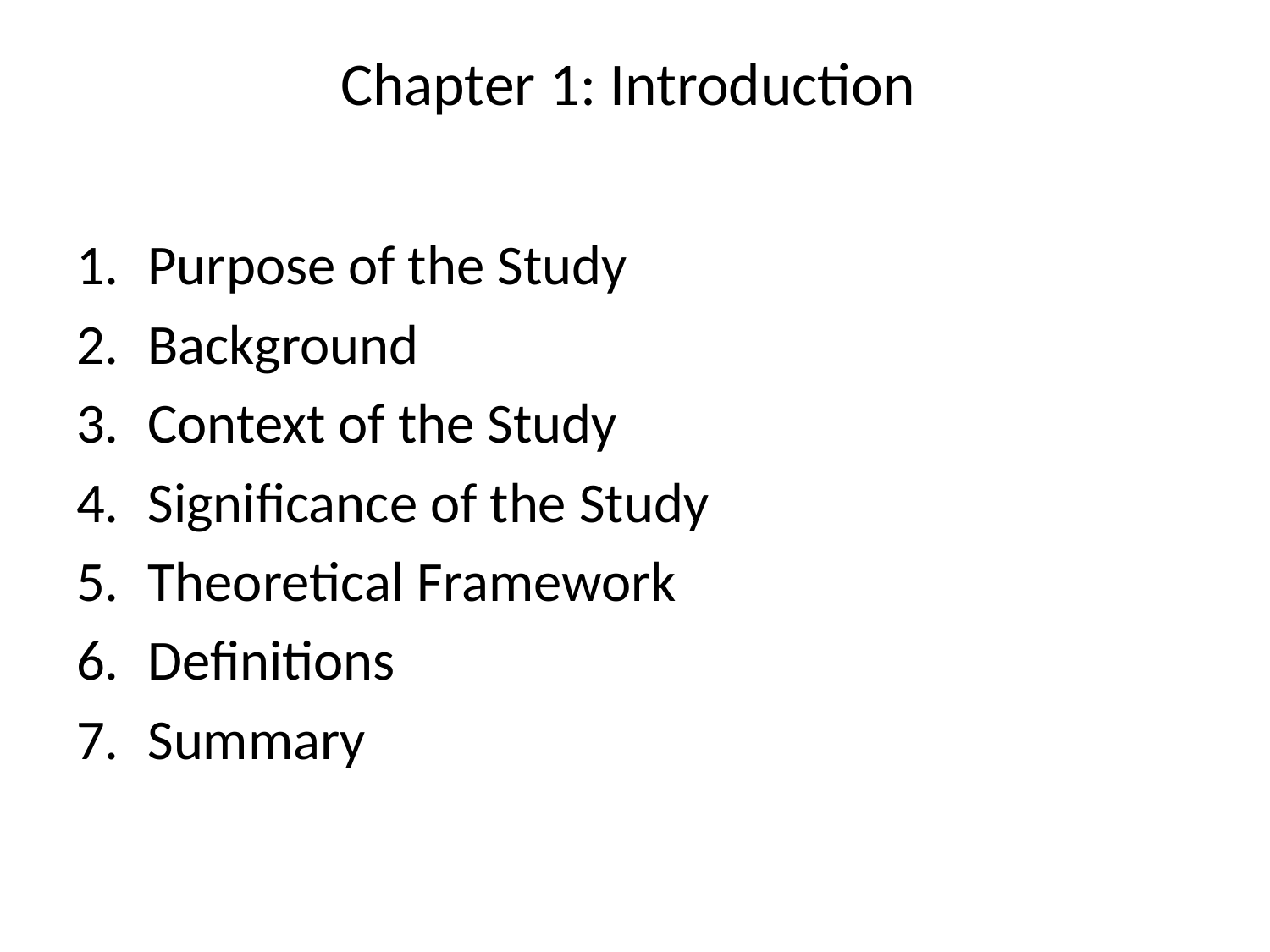

# Chapter 1: Introduction
Purpose of the Study
Background
Context of the Study
Significance of the Study
Theoretical Framework
Definitions
Summary